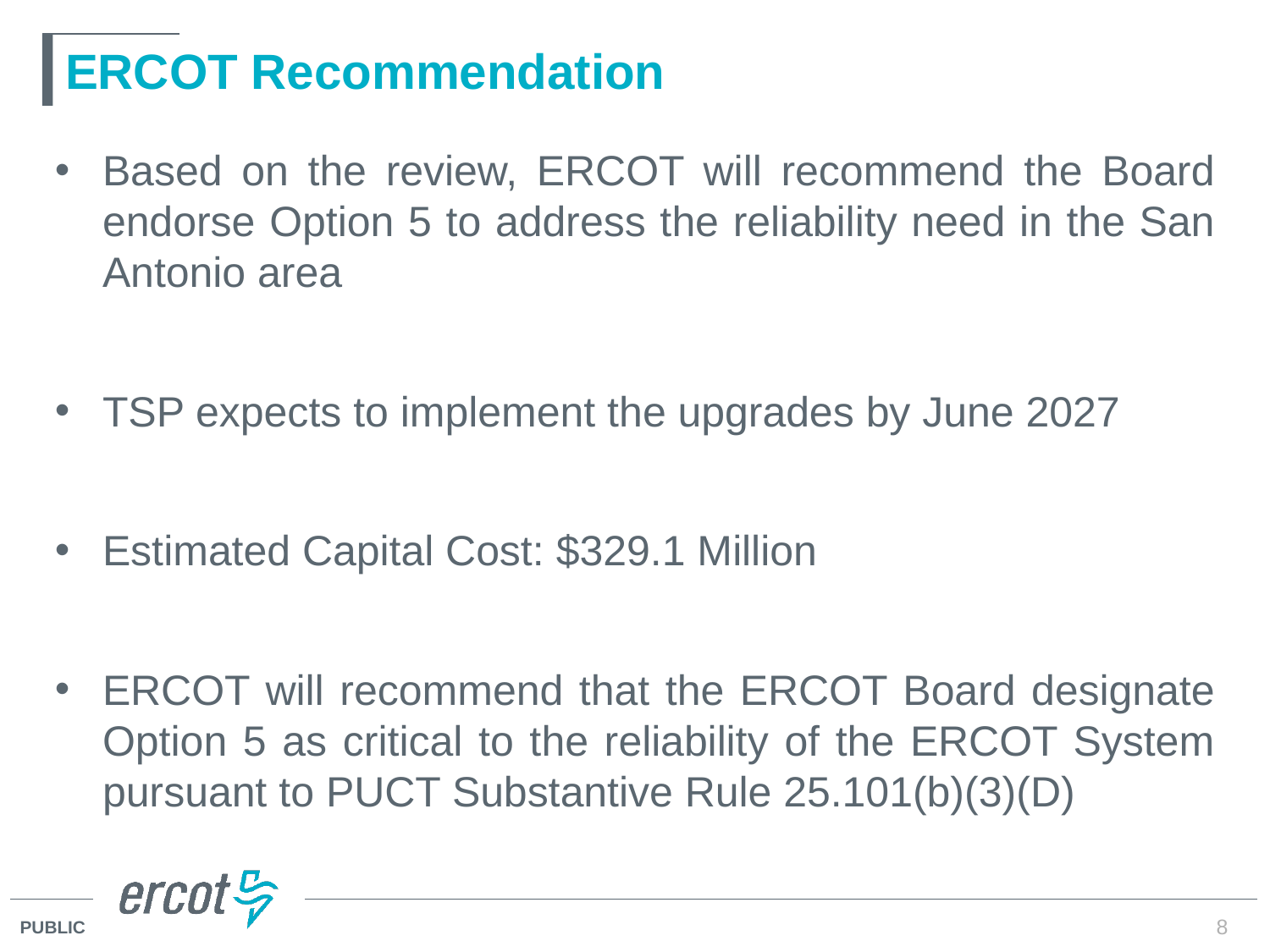

# ERCOT Recommendation
Based on the review, ERCOT will recommend the Board endorse Option 5 to address the reliability need in the San Antonio area

TSP expects to implement the upgrades by June 2027

Estimated Capital Cost: $329.1 Million

ERCOT will recommend that the ERCOT Board designate Option 5 as critical to the reliability of the ERCOT System pursuant to PUCT Substantive Rule 25.101(b)(3)(D)
8